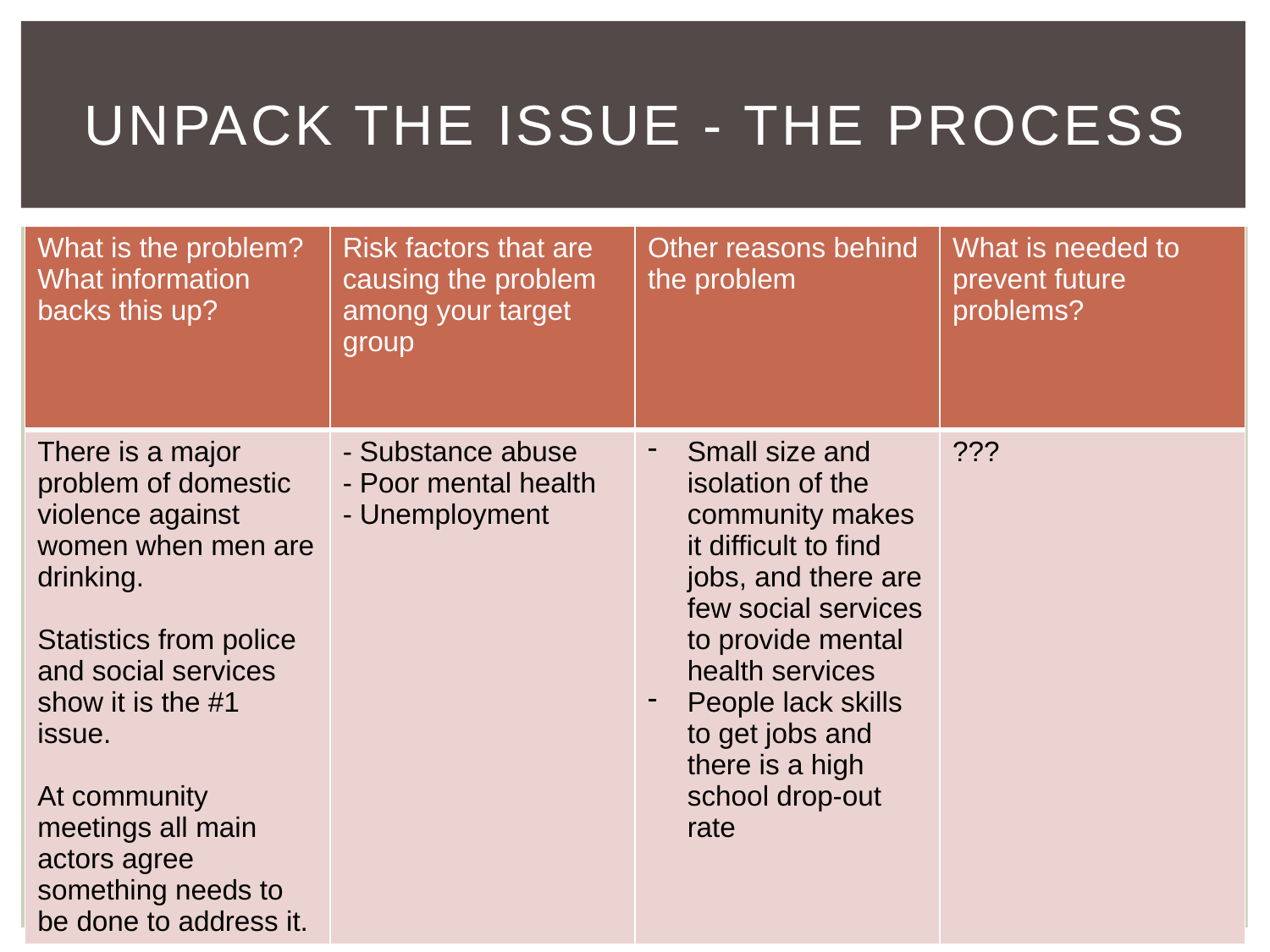

# Unpack the issue - The process
| What is the problem? What information backs this up? | Risk factors that are causing the problem among your target group | Other reasons behind the problem | What is needed to prevent future problems? |
| --- | --- | --- | --- |
| There is a major problem of domestic violence against women when men are drinking. Statistics from police and social services show it is the #1 issue. At community meetings all main actors agree something needs to be done to address it. | - Substance abuse - Poor mental health - Unemployment | Small size and isolation of the community makes it difficult to find jobs, and there are few social services to provide mental health services People lack skills to get jobs and there is a high school drop-out rate | ??? |